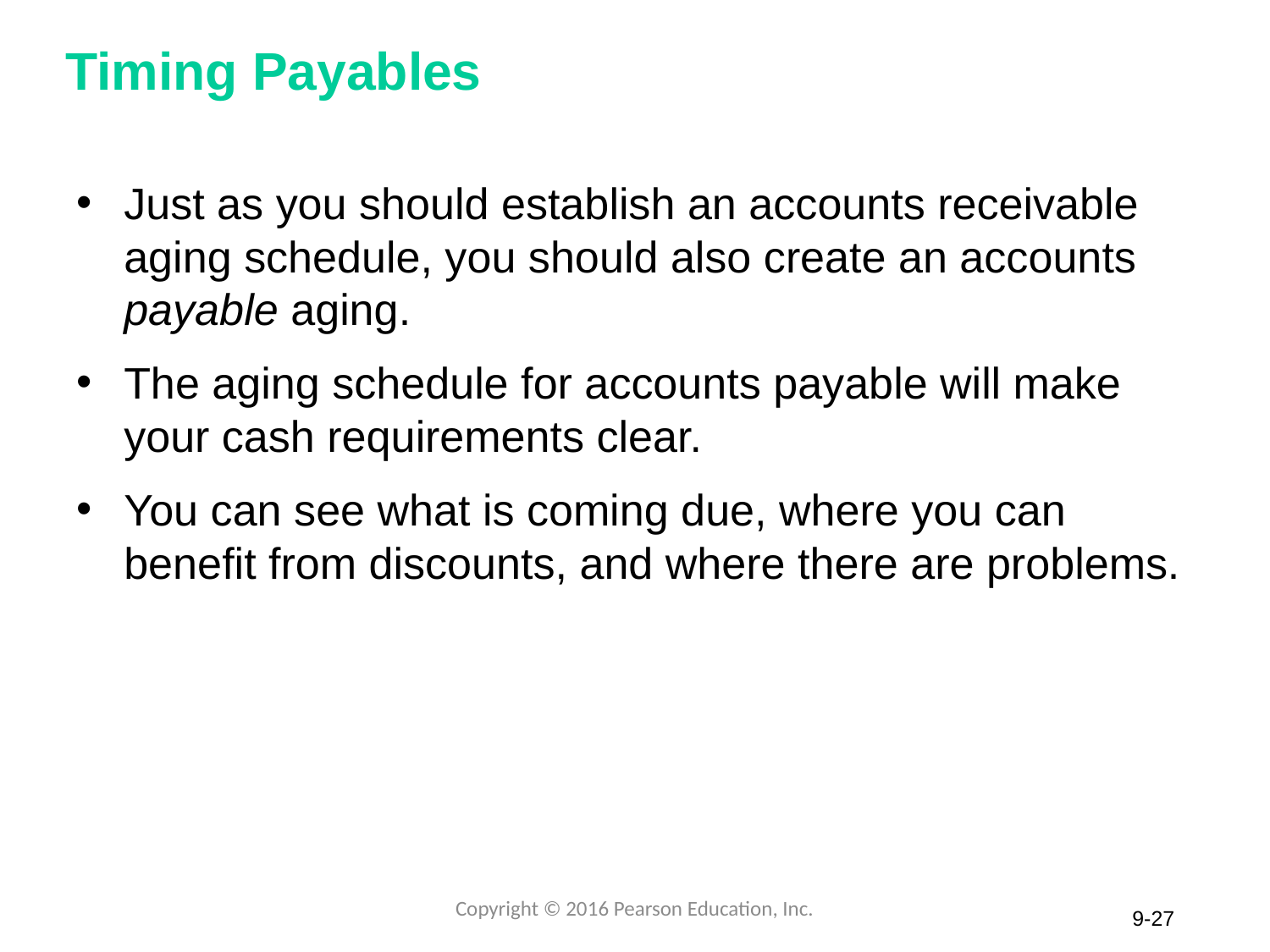

# Timing Payables
Just as you should establish an accounts receivable aging schedule, you should also create an accounts payable aging.

The aging schedule for accounts payable will make your cash requirements clear.

You can see what is coming due, where you can benefit from discounts, and where there are problems.
Copyright © 2016 Pearson Education, Inc.